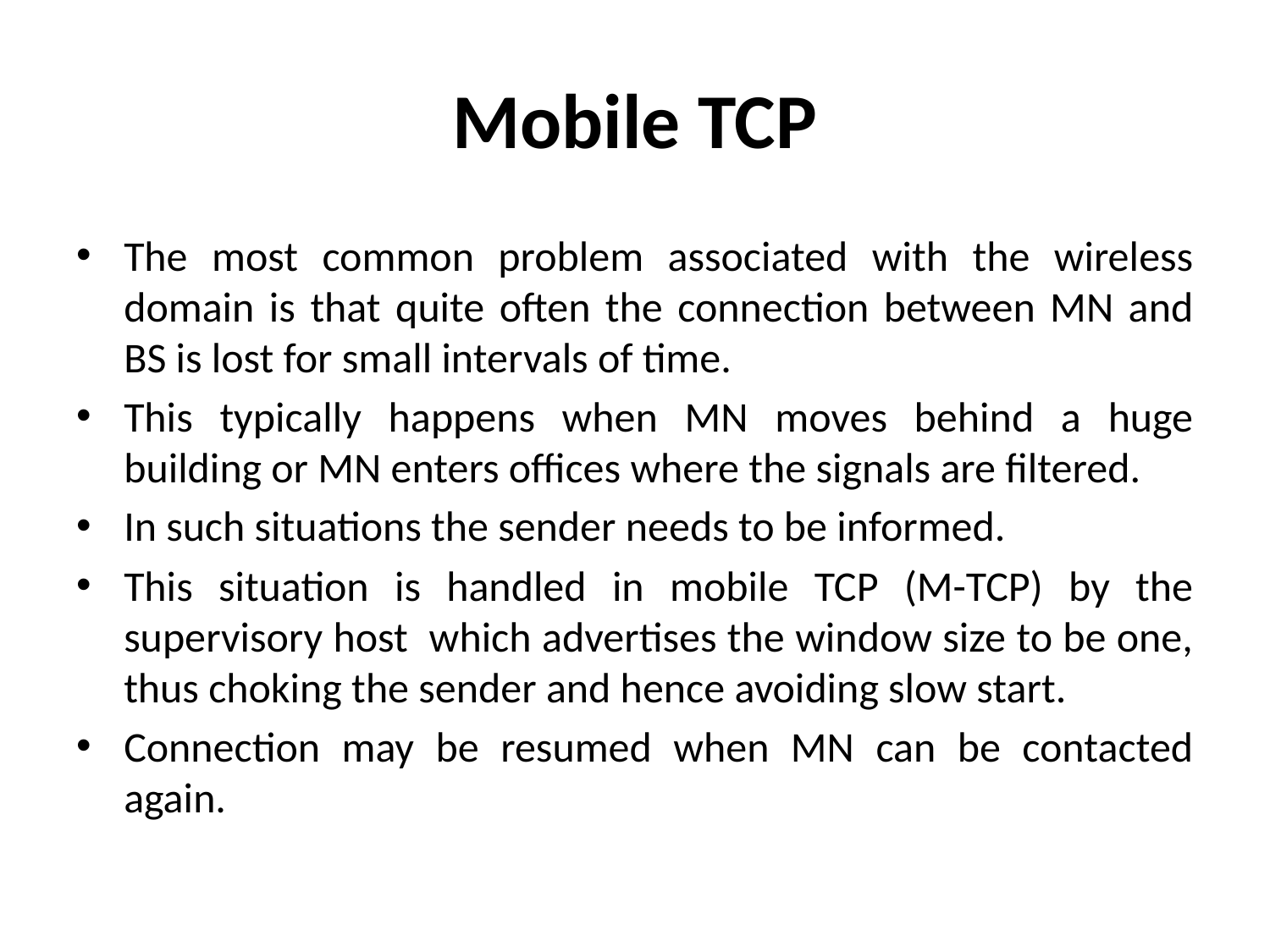

# Mobile TCP
The most common problem associated with the wireless domain is that quite often the connection between MN and BS is lost for small intervals of time.
This typically happens when MN moves behind a huge building or MN enters offices where the signals are filtered.
In such situations the sender needs to be informed.
This situation is handled in mobile TCP (M-TCP) by the supervisory host  which advertises the window size to be one, thus choking the sender and hence avoiding slow start.
Connection may be resumed when MN can be contacted again.